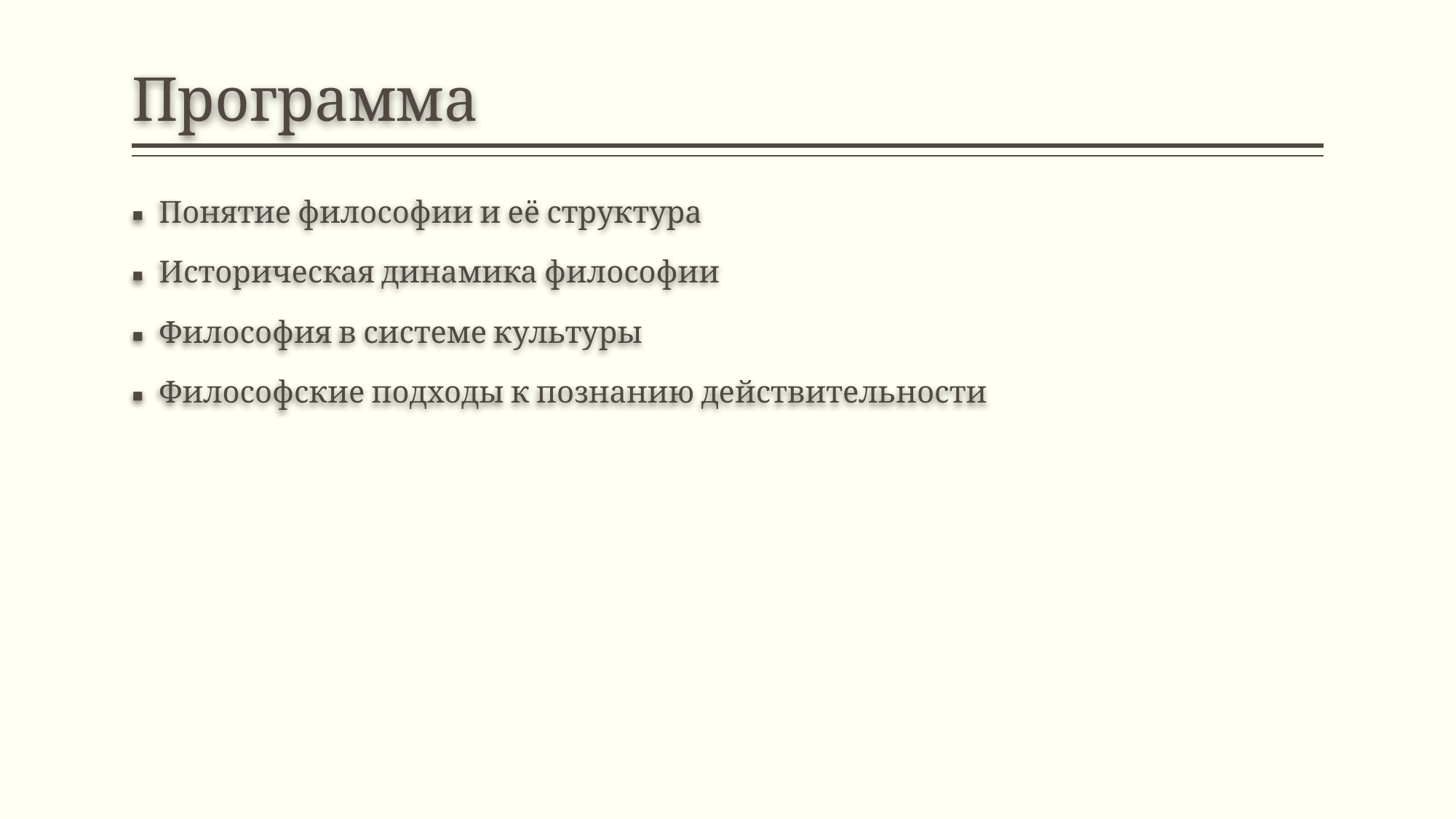

# Программа
Понятие философии и её структура
Историческая динамика философии
Философия в системе культуры
Философские подходы к познанию действительности